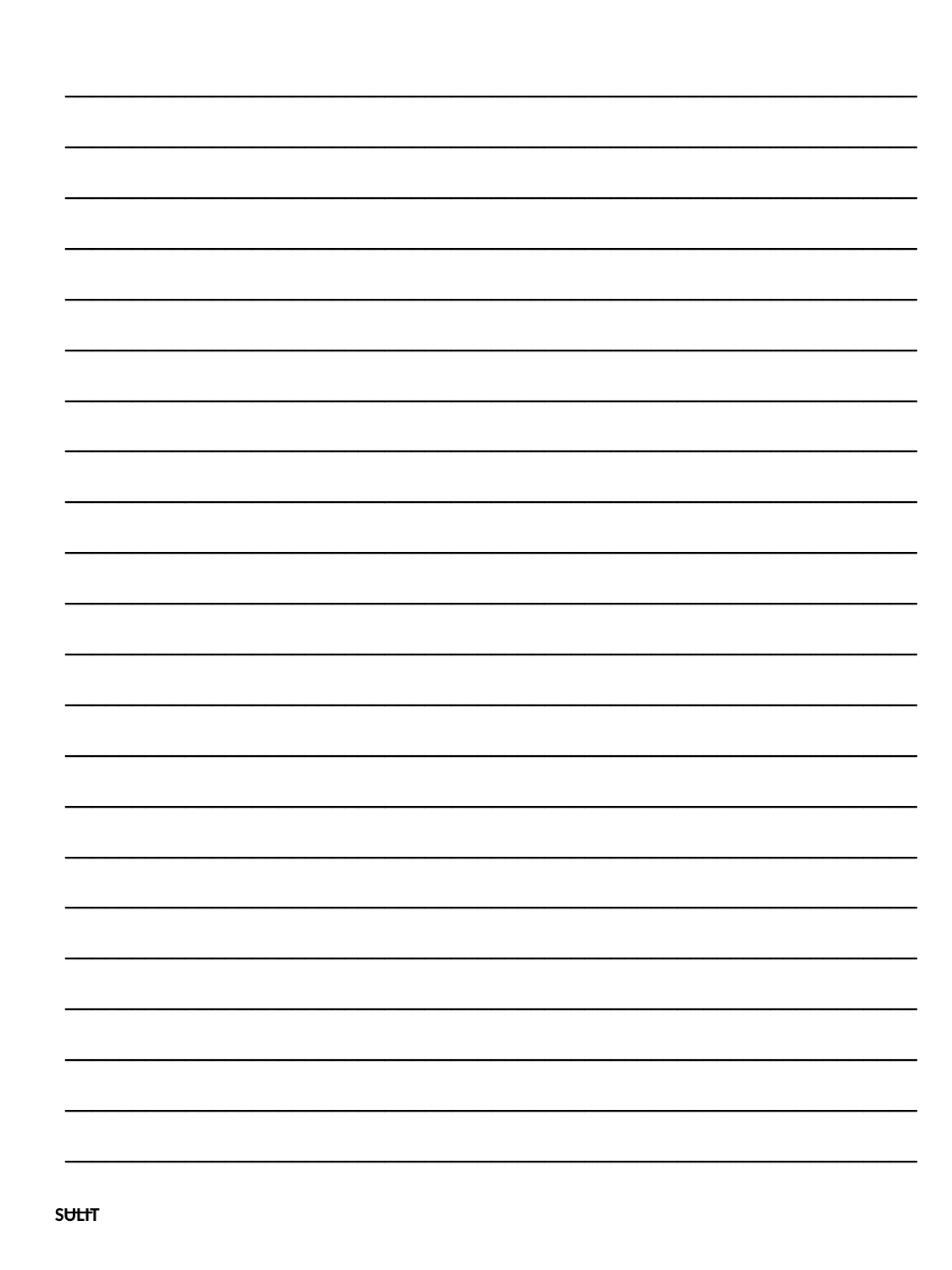

________________________________________________________________
________________________________________________________________
________________________________________________________________
________________________________________________________________
________________________________________________________________
________________________________________________________________
________________________________________________________________
________________________________________________________________
________________________________________________________________
________________________________________________________________
________________________________________________________________
________________________________________________________________
________________________________________________________________
________________________________________________________________
________________________________________________________________
________________________________________________________________
________________________________________________________________
________________________________________________________________
________________________________________________________________
________________________________________________________________
__________________________________________________________________________________________________________________________________
SULIT